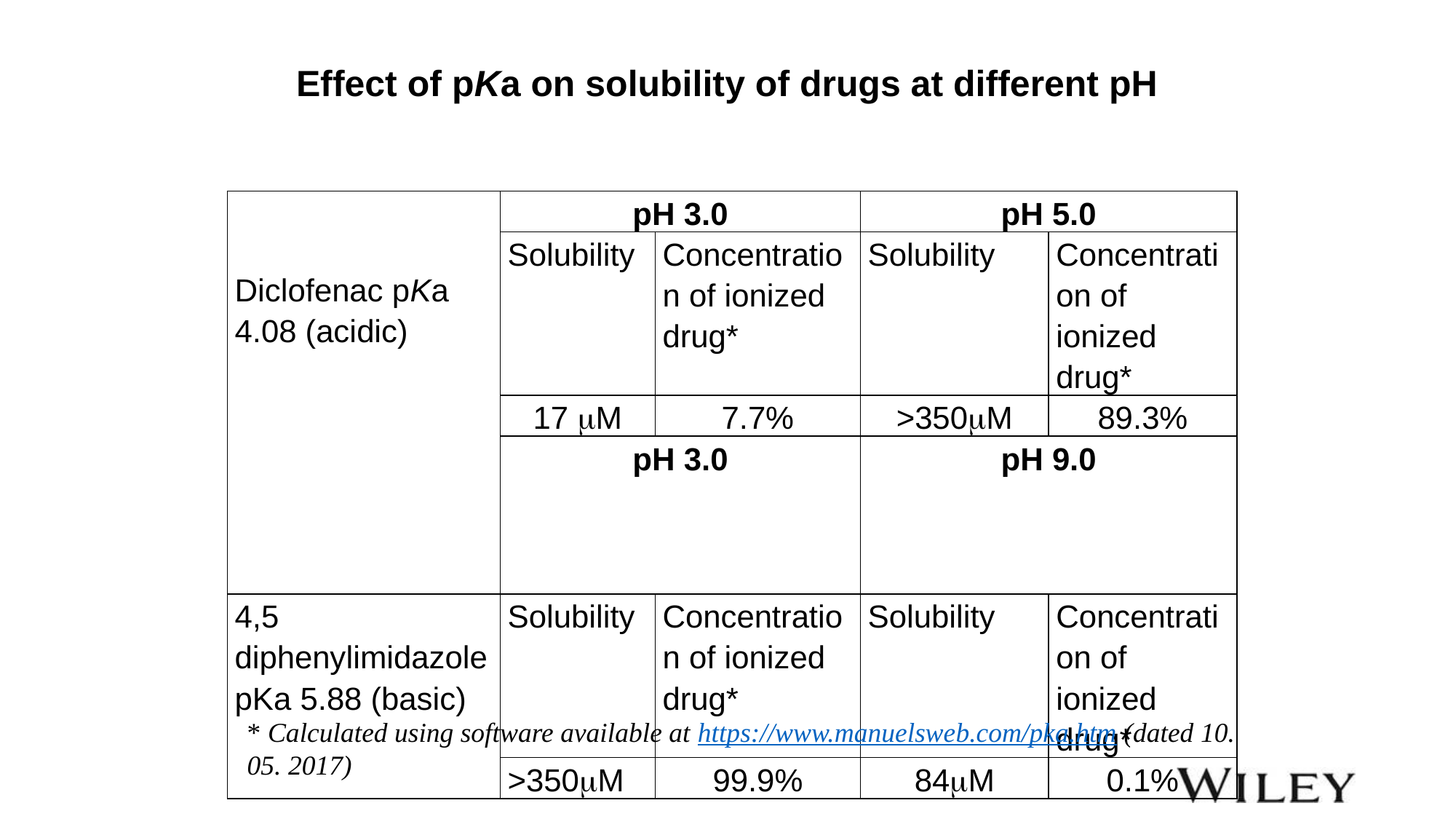

Effect of pKa on solubility of drugs at different pH
| Diclofenac pKa 4.08 (acidic) | pH 3.0 |  | pH 5.0 |  |
| --- | --- | --- | --- | --- |
|  | Solubility | Concentration of ionized drug\* | Solubility | Concentration of ionized drug\* |
|  | 17 μM | 7.7% | >350μM | 89.3% |
|  | pH 3.0 |  | pH 9.0 |  |
| 4,5 diphenylimidazole pKa 5.88 (basic) | Solubility | Concentration of ionized drug\* | Solubility | Concentration of ionized drug\* |
|  | >350μM | 99.9% | 84μM | 0.1% |
* Calculated using software available at https://www.manuelsweb.com/pka.htm (dated 10. 05. 2017)